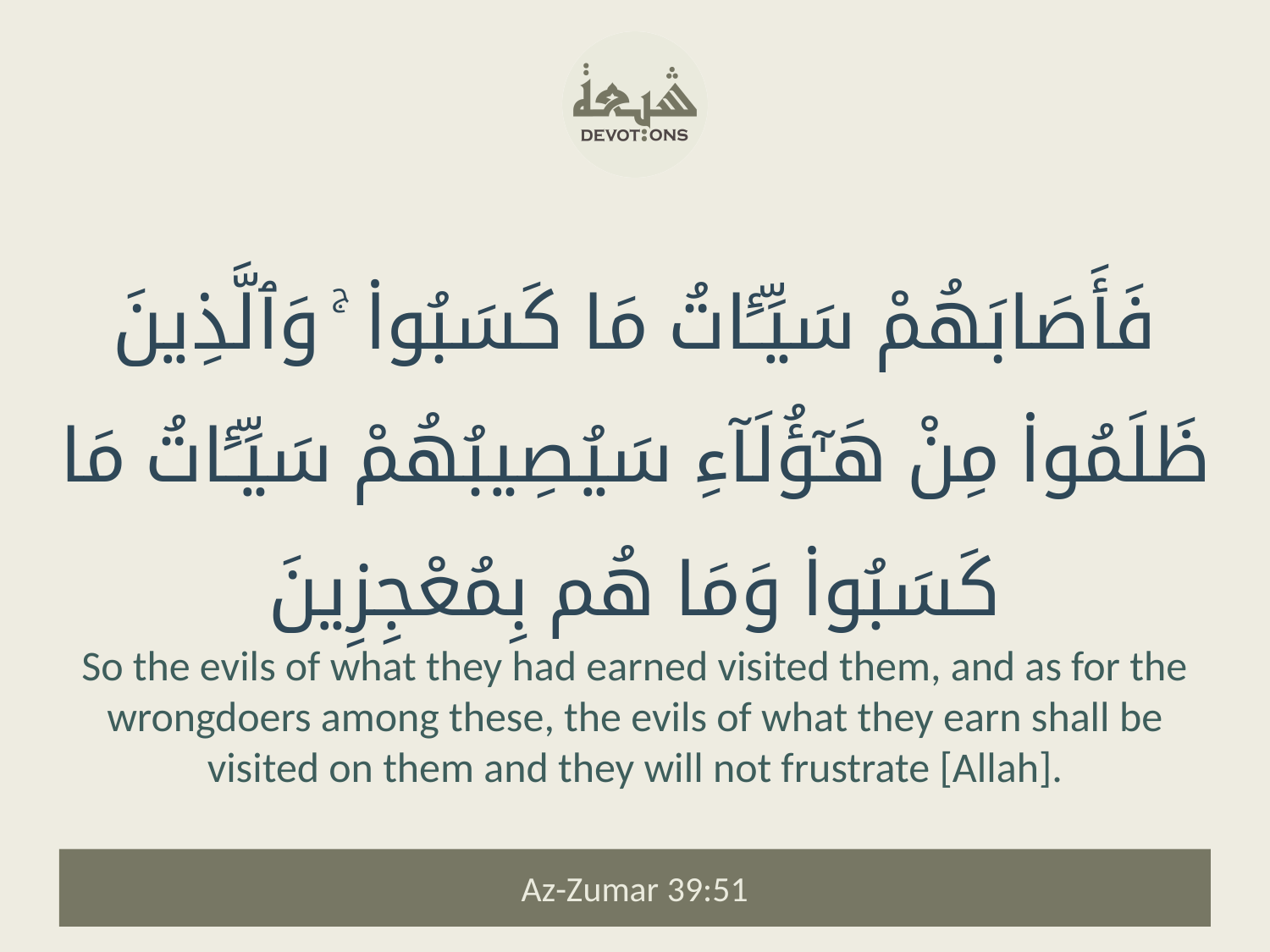

فَأَصَابَهُمْ سَيِّـَٔاتُ مَا كَسَبُوا۟ ۚ وَٱلَّذِينَ ظَلَمُوا۟ مِنْ هَـٰٓؤُلَآءِ سَيُصِيبُهُمْ سَيِّـَٔاتُ مَا كَسَبُوا۟ وَمَا هُم بِمُعْجِزِينَ
So the evils of what they had earned visited them, and as for the wrongdoers among these, the evils of what they earn shall be visited on them and they will not frustrate [Allah].
Az-Zumar 39:51